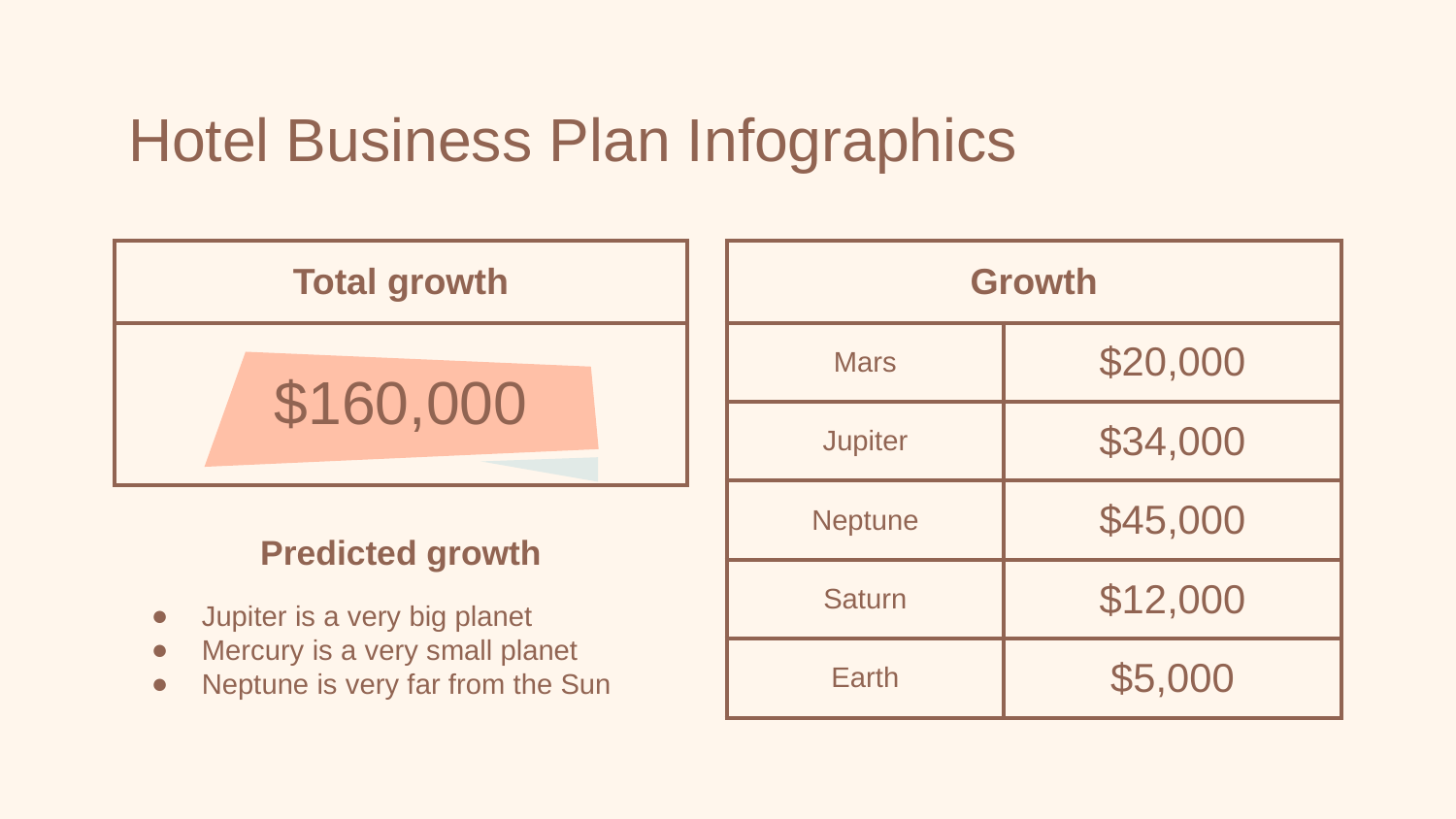

# Hotel Business Plan Infographics
| Total growth |
| --- |
| $160,000 |
| Growth |  |
| --- | --- |
| Mars | $20,000 |
| Jupiter | $34,000 |
| Neptune | $45,000 |
| Saturn | $12,000 |
| Earth | $5,000 |

Predicted growth
Jupiter is a very big planet
Mercury is a very small planet
Neptune is very far from the Sun